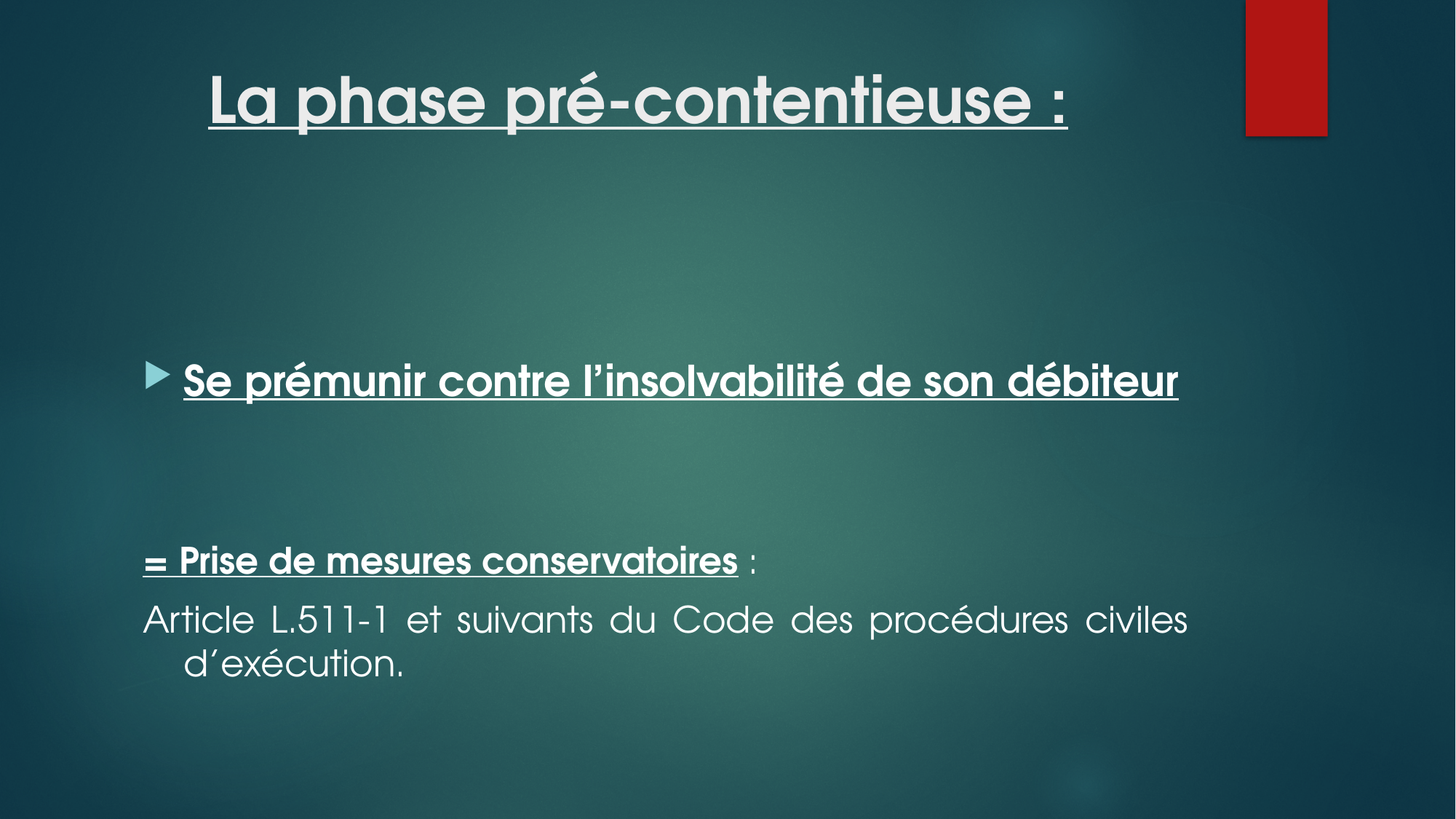

# La phase pré-contentieuse :

Se prémunir contre l’insolvabilité de son débiteur

= Prise de mesures conservatoires :
Article L.511-1 et suivants du Code des procédures civiles d’exécution.